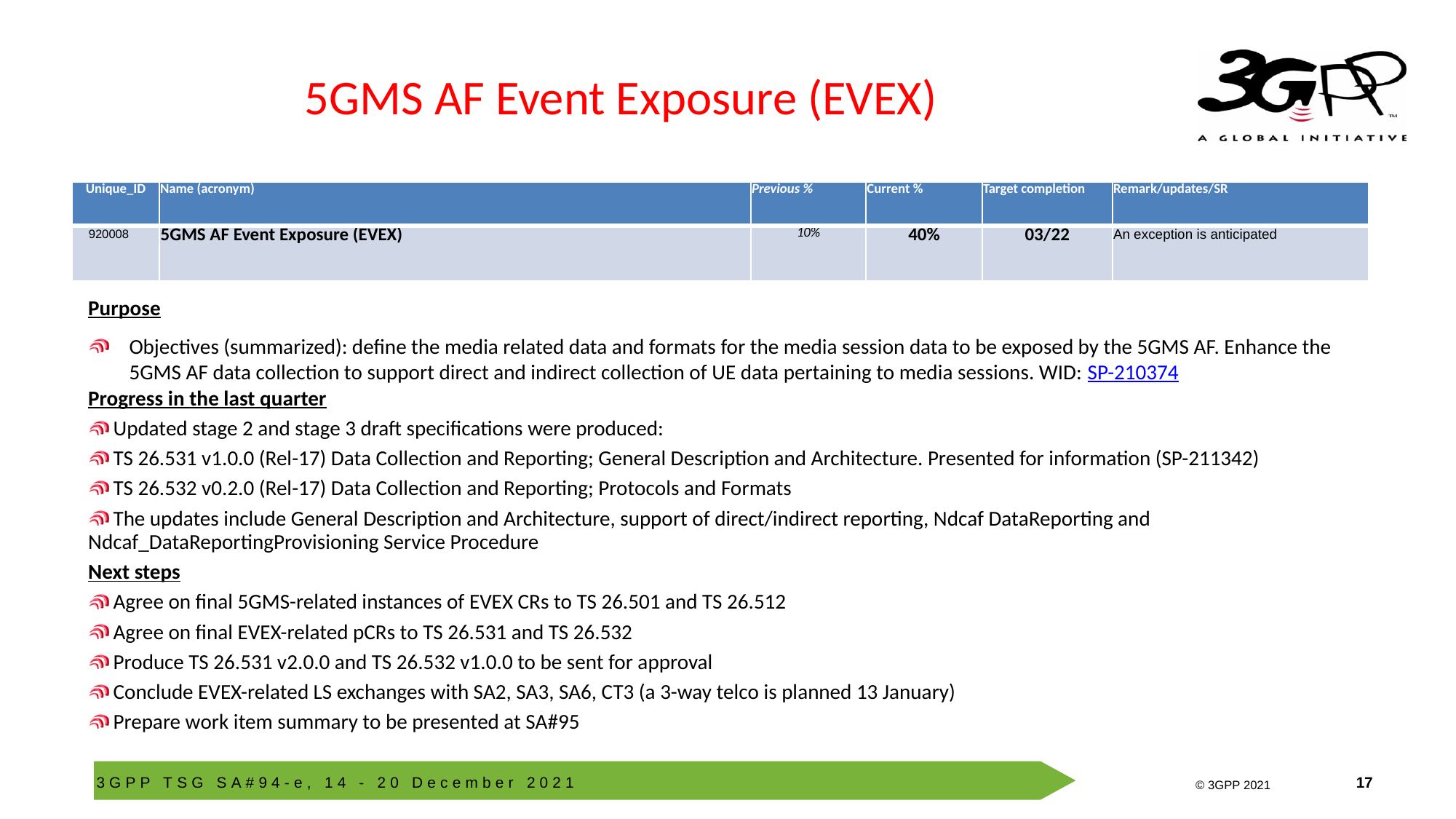

# 5GMS AF Event Exposure (EVEX)
| Unique\_ID | Name (acronym) | Previous % | Current % | Target completion | Remark/updates/SR |
| --- | --- | --- | --- | --- | --- |
| 920008 | 5GMS AF Event Exposure (EVEX) | 10% | 40% | 03/22 | An exception is anticipated |
Purpose
Objectives (summarized): define the media related data and formats for the media session data to be exposed by the 5GMS AF. Enhance the 5GMS AF data collection to support direct and indirect collection of UE data pertaining to media sessions. WID: SP-210374
Progress in the last quarter
 Updated stage 2 and stage 3 draft specifications were produced:
 TS 26.531 v1.0.0 (Rel-17) Data Collection and Reporting; General Description and Architecture. Presented for information (SP-211342)
 TS 26.532 v0.2.0 (Rel-17) Data Collection and Reporting; Protocols and Formats
 The updates include General Description and Architecture, support of direct/indirect reporting, Ndcaf DataReporting and Ndcaf_DataReportingProvisioning Service Procedure
Next steps
 Agree on final 5GMS-related instances of EVEX CRs to TS 26.501 and TS 26.512
 Agree on final EVEX-related pCRs to TS 26.531 and TS 26.532
 Produce TS 26.531 v2.0.0 and TS 26.532 v1.0.0 to be sent for approval
 Conclude EVEX-related LS exchanges with SA2, SA3, SA6, CT3 (a 3-way telco is planned 13 January)
 Prepare work item summary to be presented at SA#95